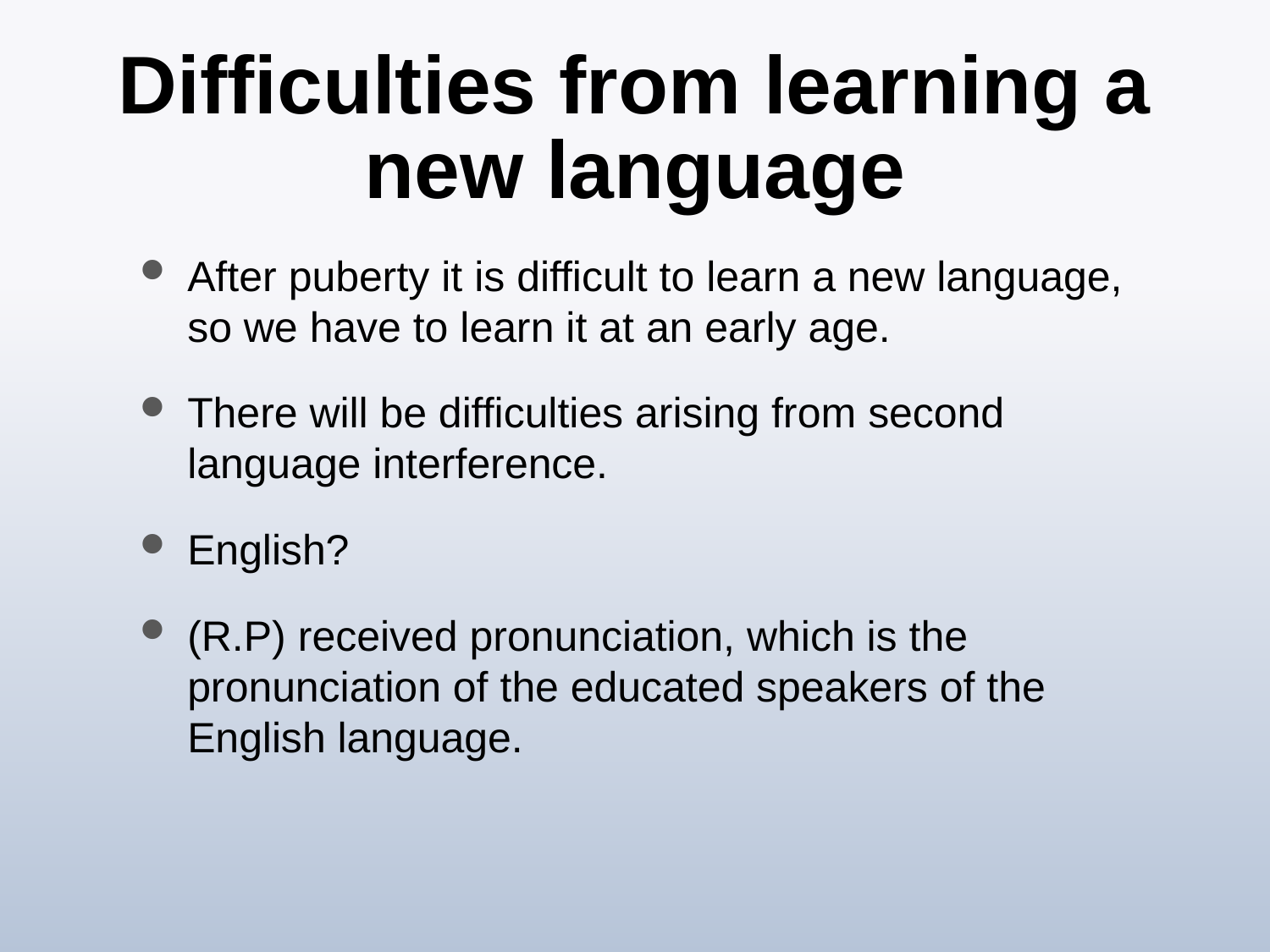

# Difficulties from learning a new language
After puberty it is difficult to learn a new language, so we have to learn it at an early age.
There will be difficulties arising from second language interference.
English?
(R.P) received pronunciation, which is the pronunciation of the educated speakers of the English language.